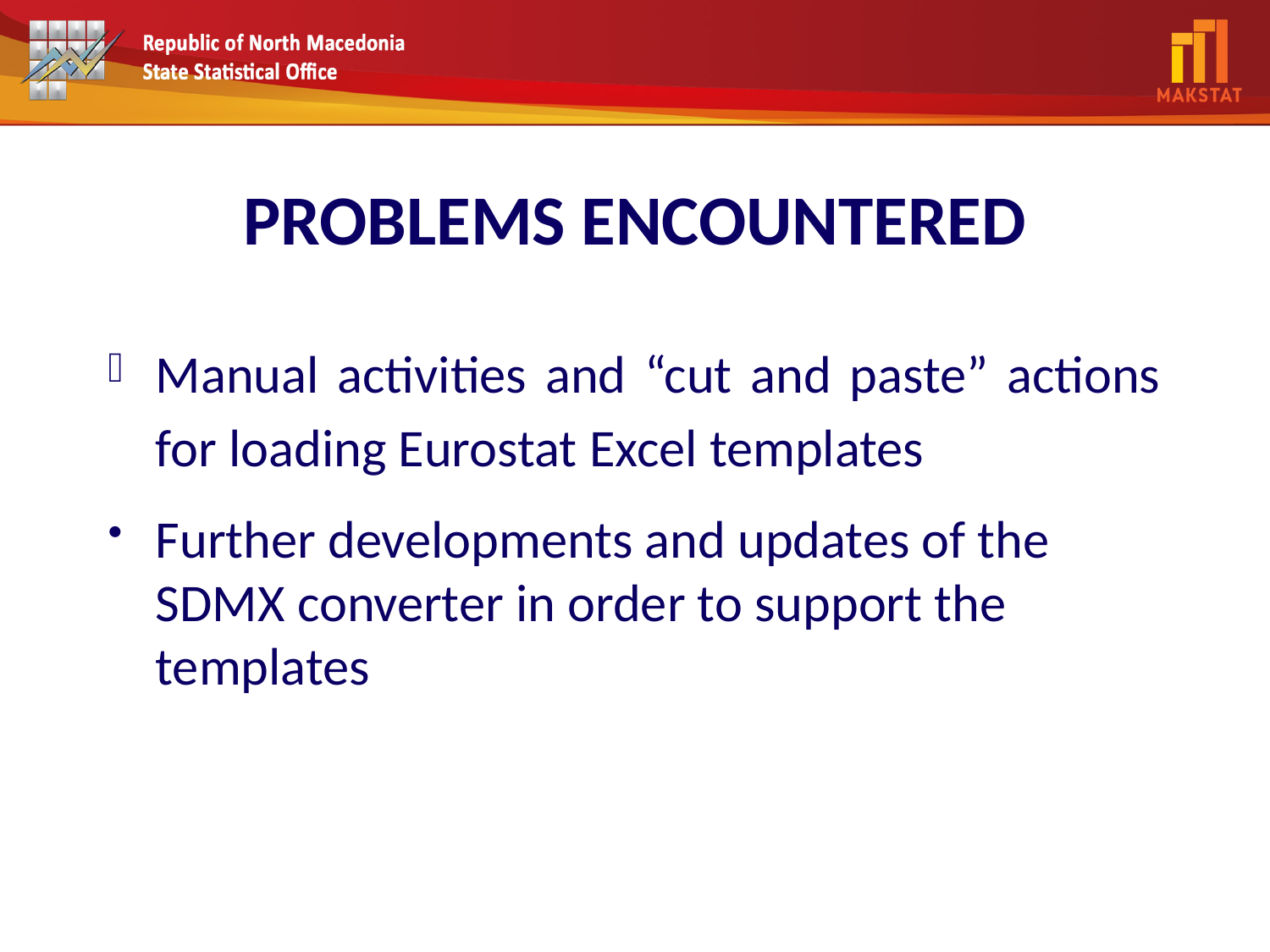

# PROBLEMS ENCOUNTERED
Manual activities and “cut and paste” actions for loading Eurostat Excel templates
Further developments and updates of the SDMX converter in order to support the templates